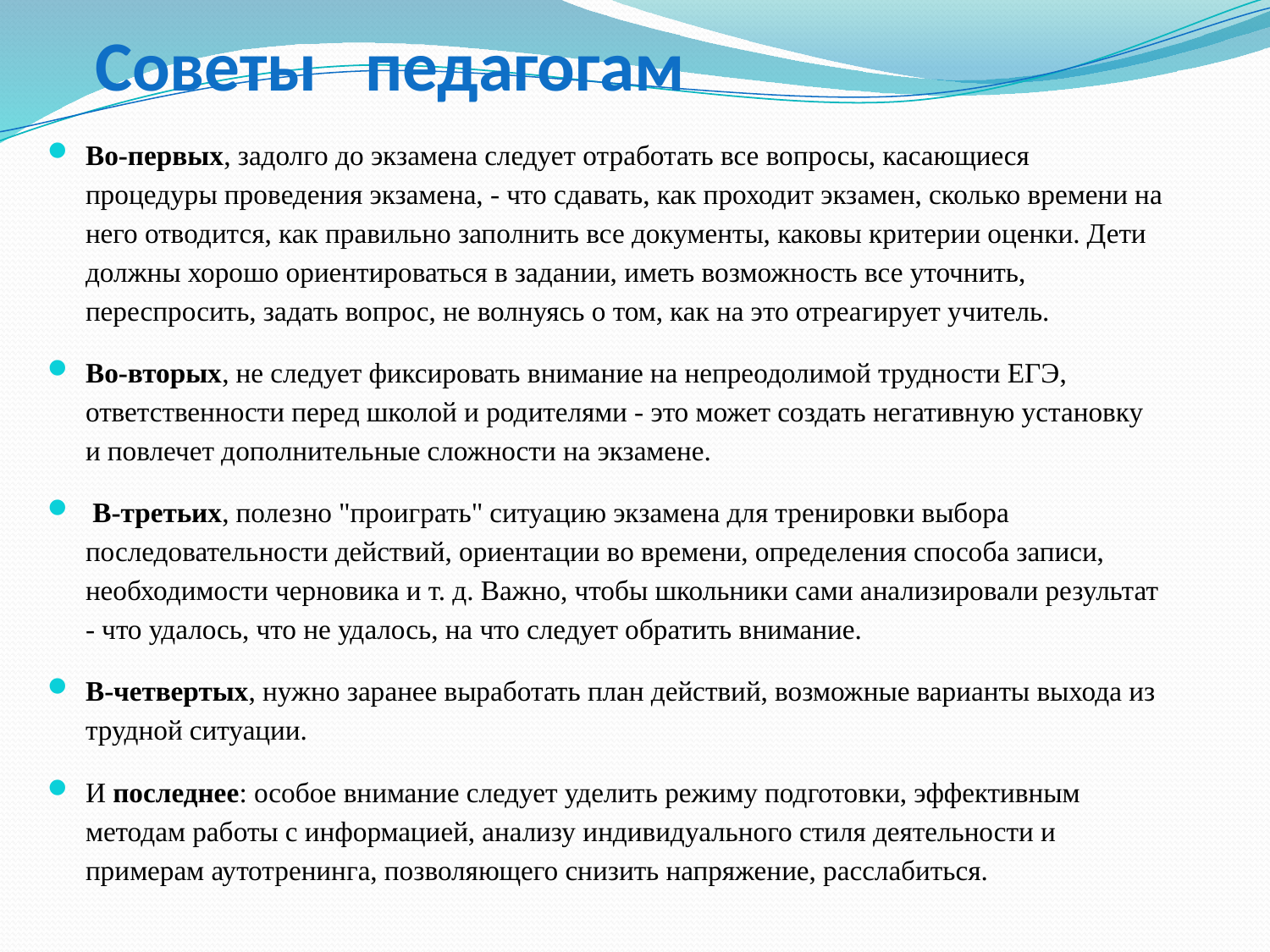

# Советы   педагогам
Во-первых, задолго до экзамена следует отработать все вопросы, касающиеся процедуры проведения экзамена, - что сдавать, как проходит экзамен, сколько времени на него отводится, как правильно заполнить все документы, каковы критерии оценки. Дети должны хорошо ориентироваться в задании, иметь возможность все уточнить, переспросить, задать вопрос, не волнуясь о том, как на это отреагирует учитель.
Во-вторых, не следует фиксировать внимание на непреодолимой трудности ЕГЭ, ответственности перед школой и родителями - это может создать негативную установку и повлечет дополнительные сложности на экзамене.
 В-третьих, полезно "проиграть" ситуацию экзамена для тренировки выбора последовательности действий, ориентации во времени, определения способа записи, необходимости черновика и т. д. Важно, чтобы школьники сами анализировали результат - что удалось, что не удалось, на что следует обратить внимание.
В-четвертых, нужно заранее выработать план действий, возможные варианты выхода из трудной ситуации.
И последнее: особое внимание следует уделить режиму подготовки, эффективным методам работы с информацией, анализу индивидуального стиля деятельности и примерам аутотренинга, позволяющего снизить напряжение, расслабиться.